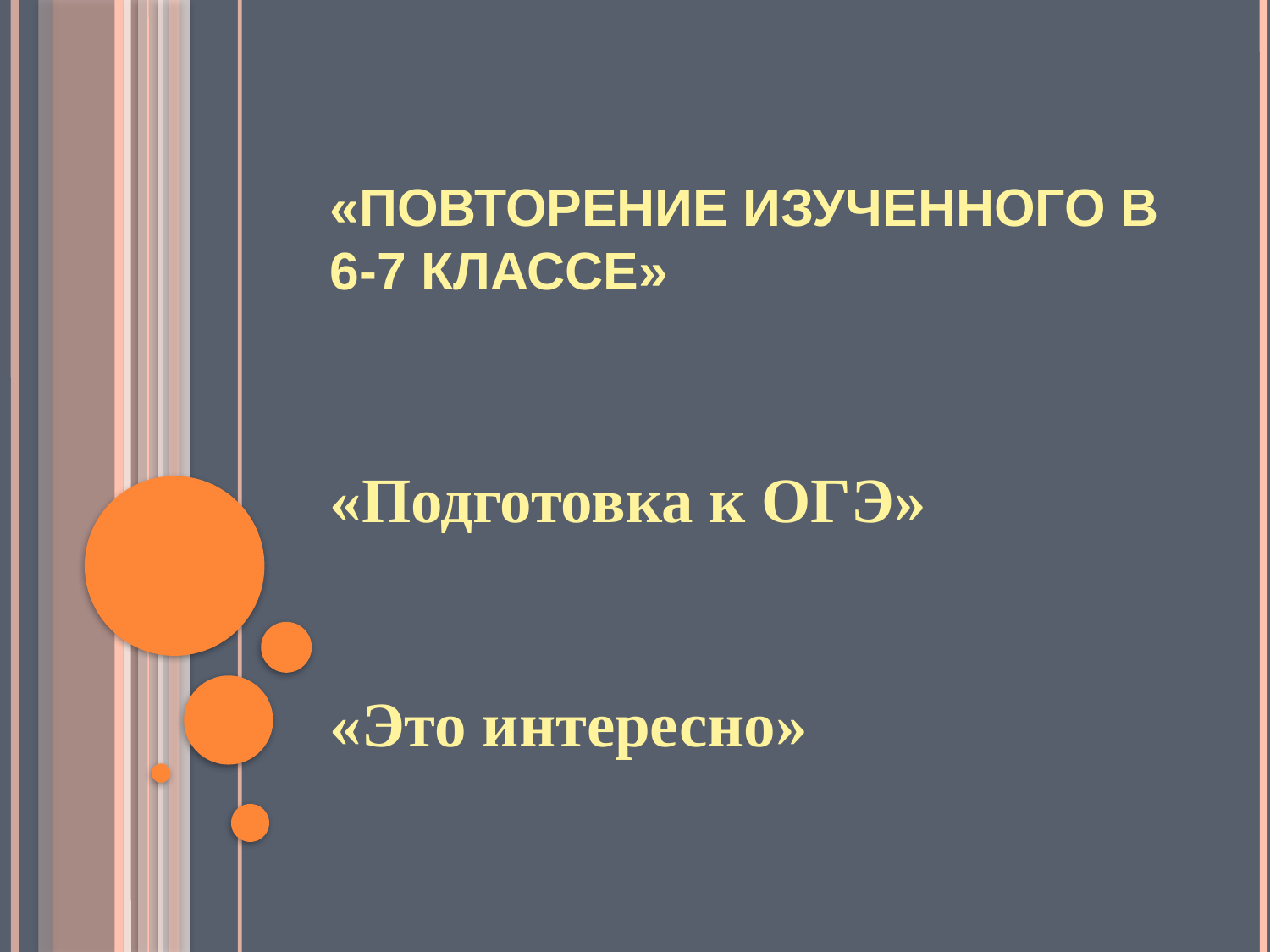

# «Повторение изученного в 6-7 классе»

«Подготовка к ОГЭ»

«Это интересно»